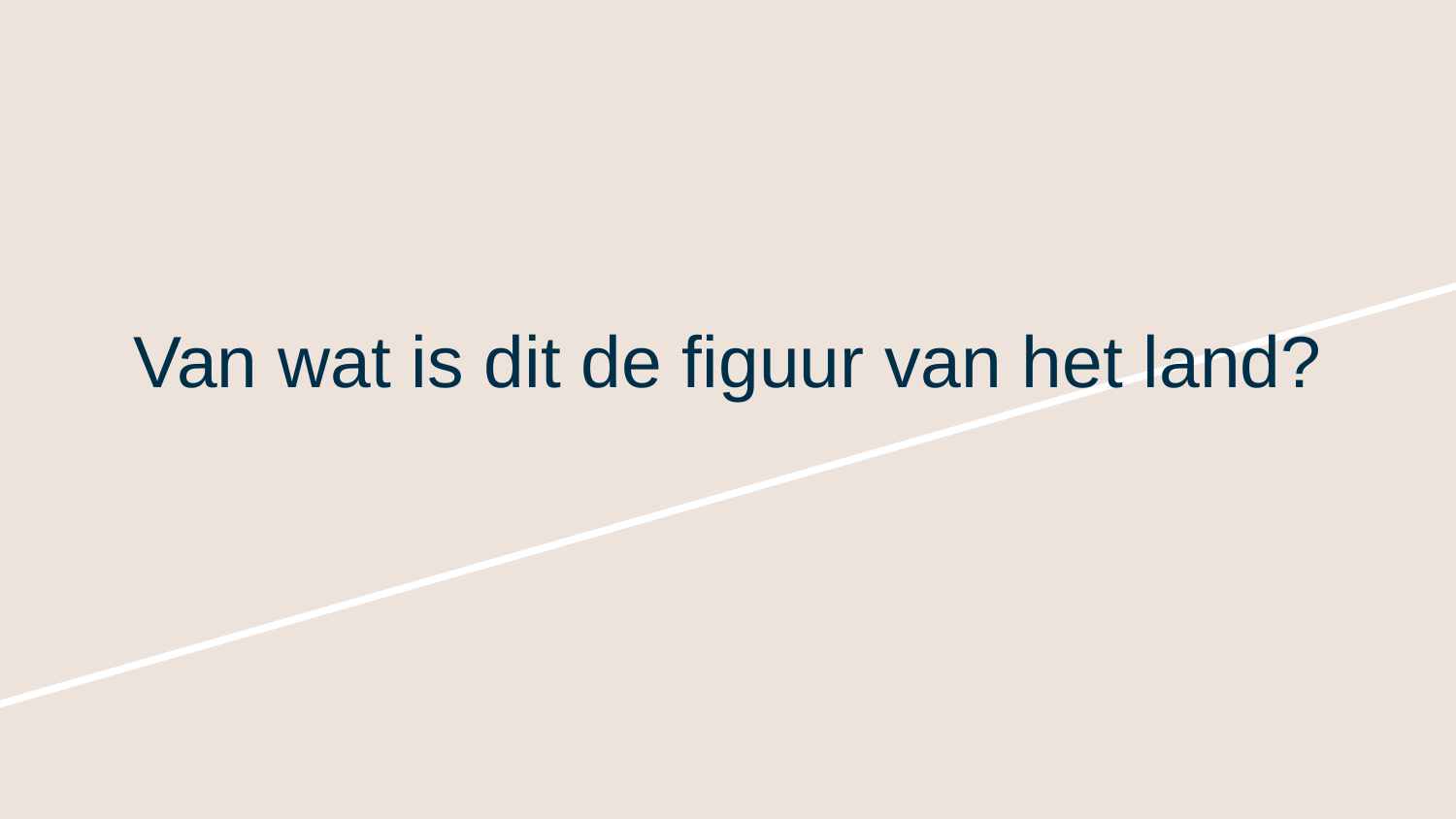

# Van wat is dit de figuur van het land?